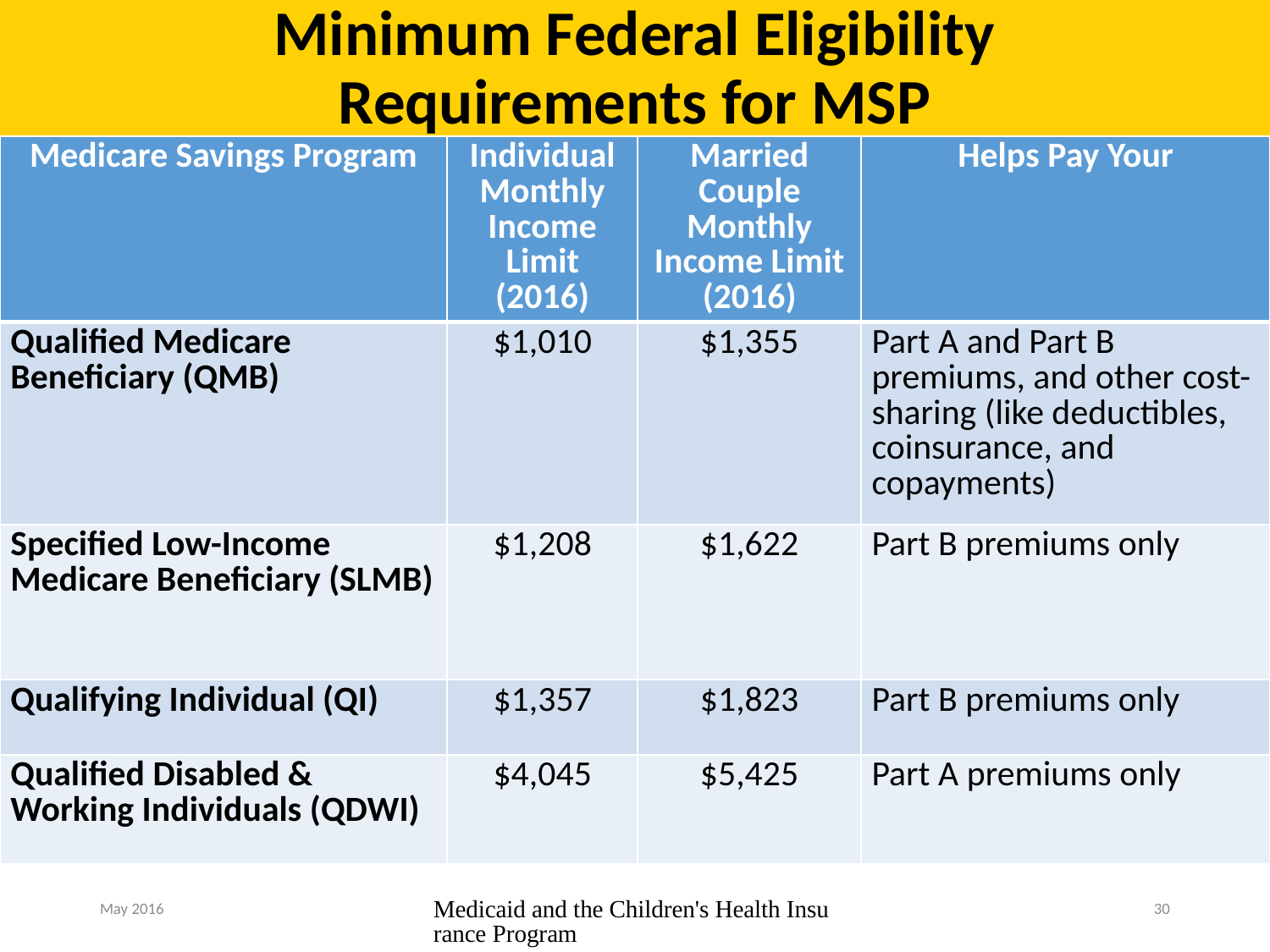

# Minimum Federal Eligibility Requirements for MSP
| Medicare Savings Program | Individual Monthly Income Limit (2016) | Married Couple Monthly Income Limit (2016) | Helps Pay Your |
| --- | --- | --- | --- |
| Qualified Medicare Beneficiary (QMB) | $1,010 | $1,355 | Part A and Part B premiums, and other cost-sharing (like deductibles, coinsurance, and copayments) |
| Specified Low-Income Medicare Beneficiary (SLMB) | $1,208 | $1,622 | Part B premiums only |
| Qualifying Individual (QI) | $1,357 | $1,823 | Part B premiums only |
| Qualified Disabled & Working Individuals (QDWI) | $4,045 | $5,425 | Part A premiums only |
May 2016
Medicaid and the Children's Health Insurance Program
30